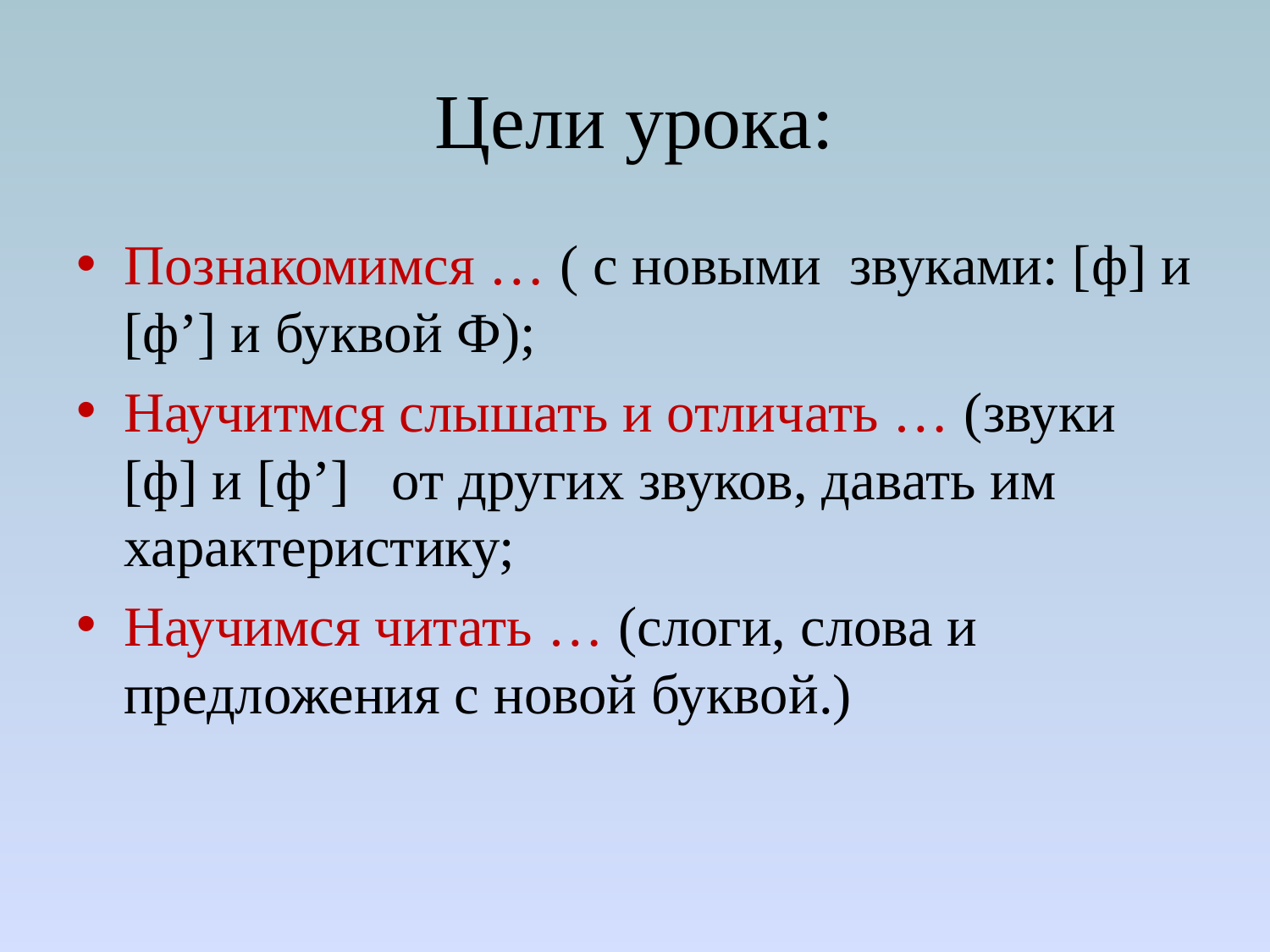

# Цели урока:
Познакомимся … ( с новыми  звуками: [ф] и [ф’] и буквой Ф);
Научитмся слышать и отличать … (звуки [ф] и [ф’]   от других звуков, давать им характеристику;
Научимся читать … (слоги, слова и предложения с новой буквой.)